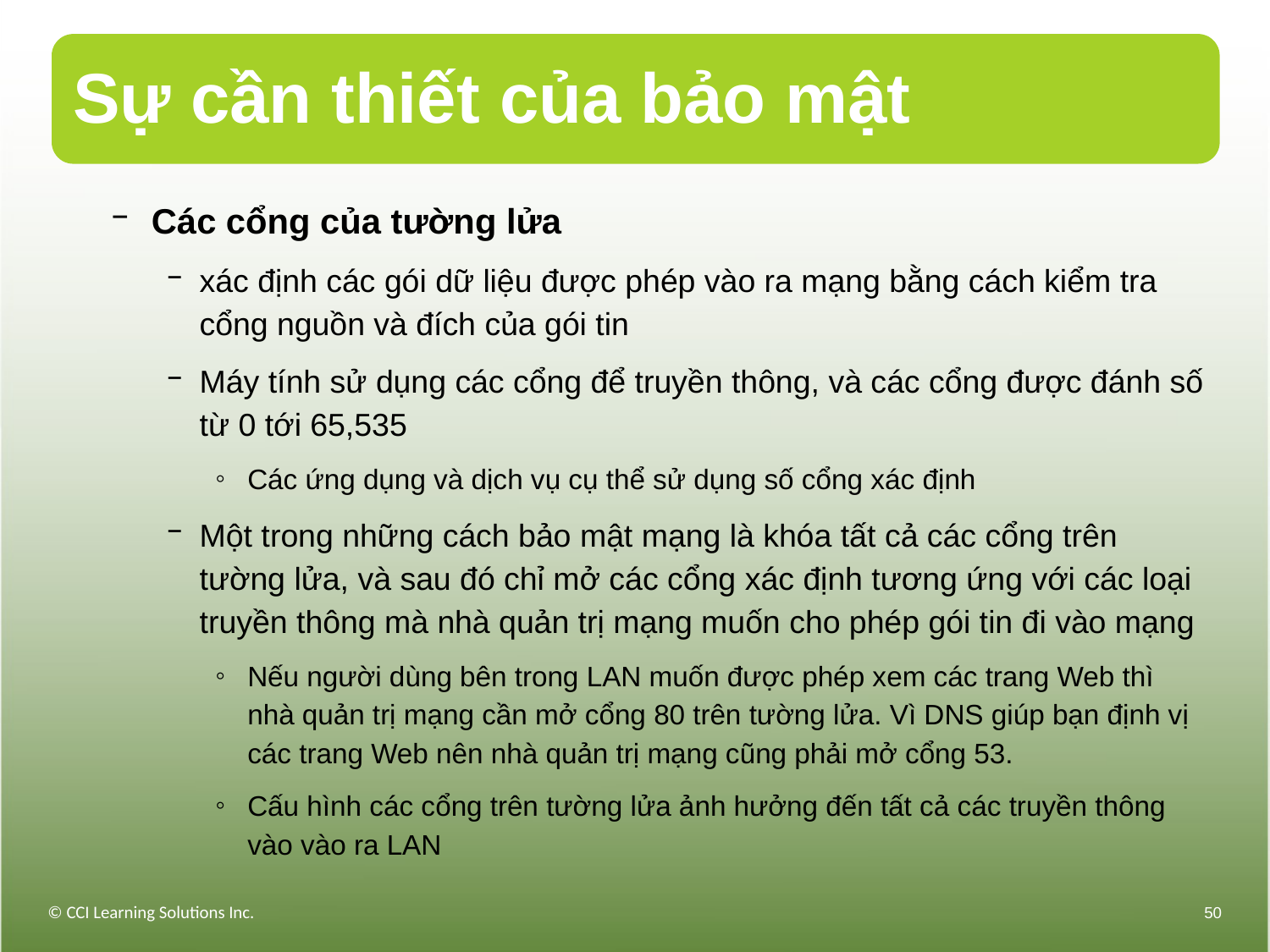

# Sự cần thiết của bảo mật
Các cổng của tường lửa
xác định các gói dữ liệu được phép vào ra mạng bằng cách kiểm tra cổng nguồn và đích của gói tin
Máy tính sử dụng các cổng để truyền thông, và các cổng được đánh số từ 0 tới 65,535
Các ứng dụng và dịch vụ cụ thể sử dụng số cổng xác định
Một trong những cách bảo mật mạng là khóa tất cả các cổng trên tường lửa, và sau đó chỉ mở các cổng xác định tương ứng với các loại truyền thông mà nhà quản trị mạng muốn cho phép gói tin đi vào mạng
Nếu người dùng bên trong LAN muốn được phép xem các trang Web thì nhà quản trị mạng cần mở cổng 80 trên tường lửa. Vì DNS giúp bạn định vị các trang Web nên nhà quản trị mạng cũng phải mở cổng 53.
Cấu hình các cổng trên tường lửa ảnh hưởng đến tất cả các truyền thông vào vào ra LAN
© CCI Learning Solutions Inc.
50